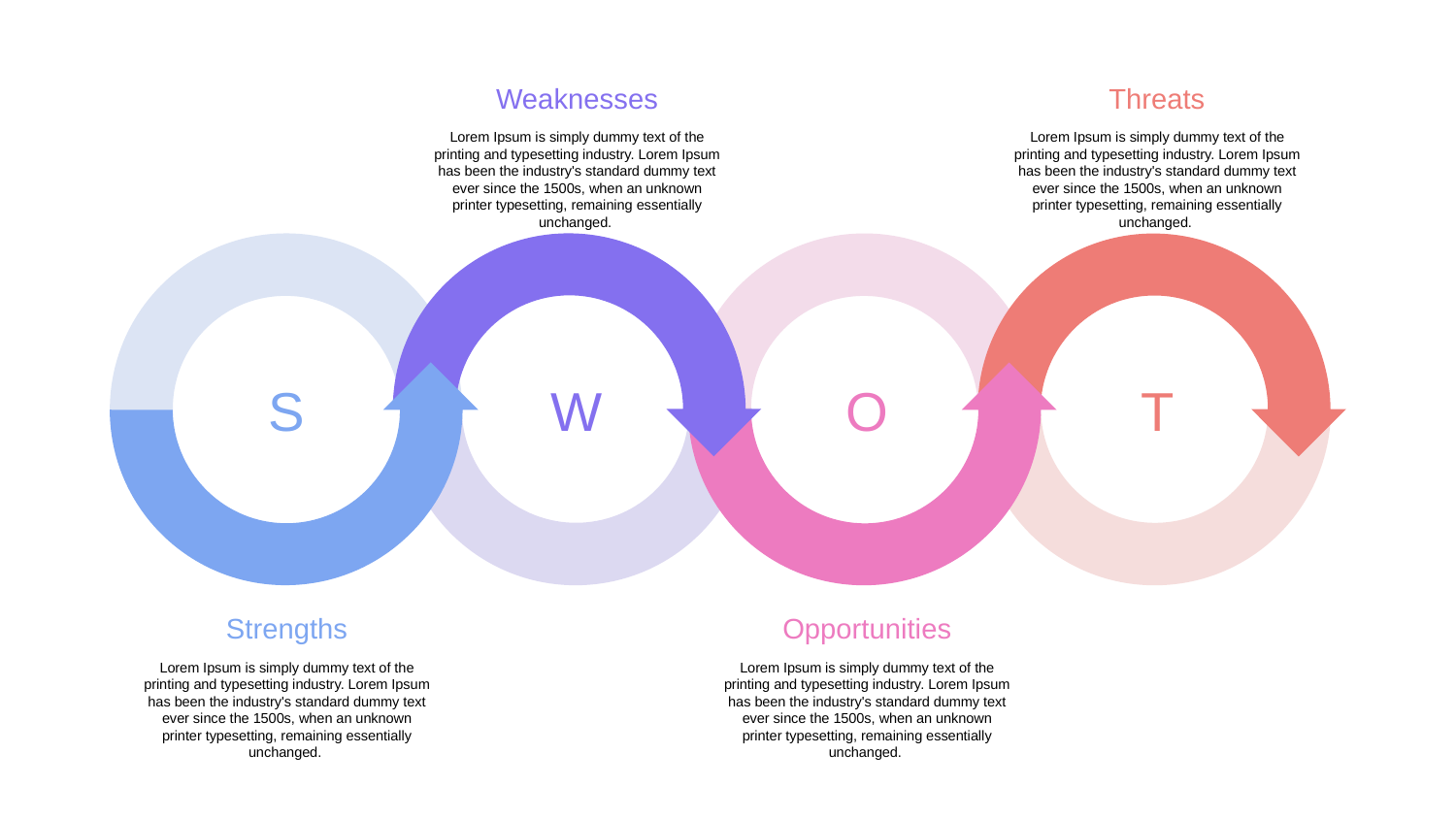

Weaknesses
Lorem Ipsum is simply dummy text of the printing and typesetting industry. Lorem Ipsum has been the industry's standard dummy text ever since the 1500s, when an unknown printer typesetting, remaining essentially unchanged.
Threats
Lorem Ipsum is simply dummy text of the printing and typesetting industry. Lorem Ipsum has been the industry's standard dummy text ever since the 1500s, when an unknown printer typesetting, remaining essentially unchanged.

S
W
O
T

Strengths
Lorem Ipsum is simply dummy text of the printing and typesetting industry. Lorem Ipsum has been the industry's standard dummy text ever since the 1500s, when an unknown printer typesetting, remaining essentially unchanged.
Opportunities
Lorem Ipsum is simply dummy text of the printing and typesetting industry. Lorem Ipsum has been the industry's standard dummy text ever since the 1500s, when an unknown printer typesetting, remaining essentially unchanged.